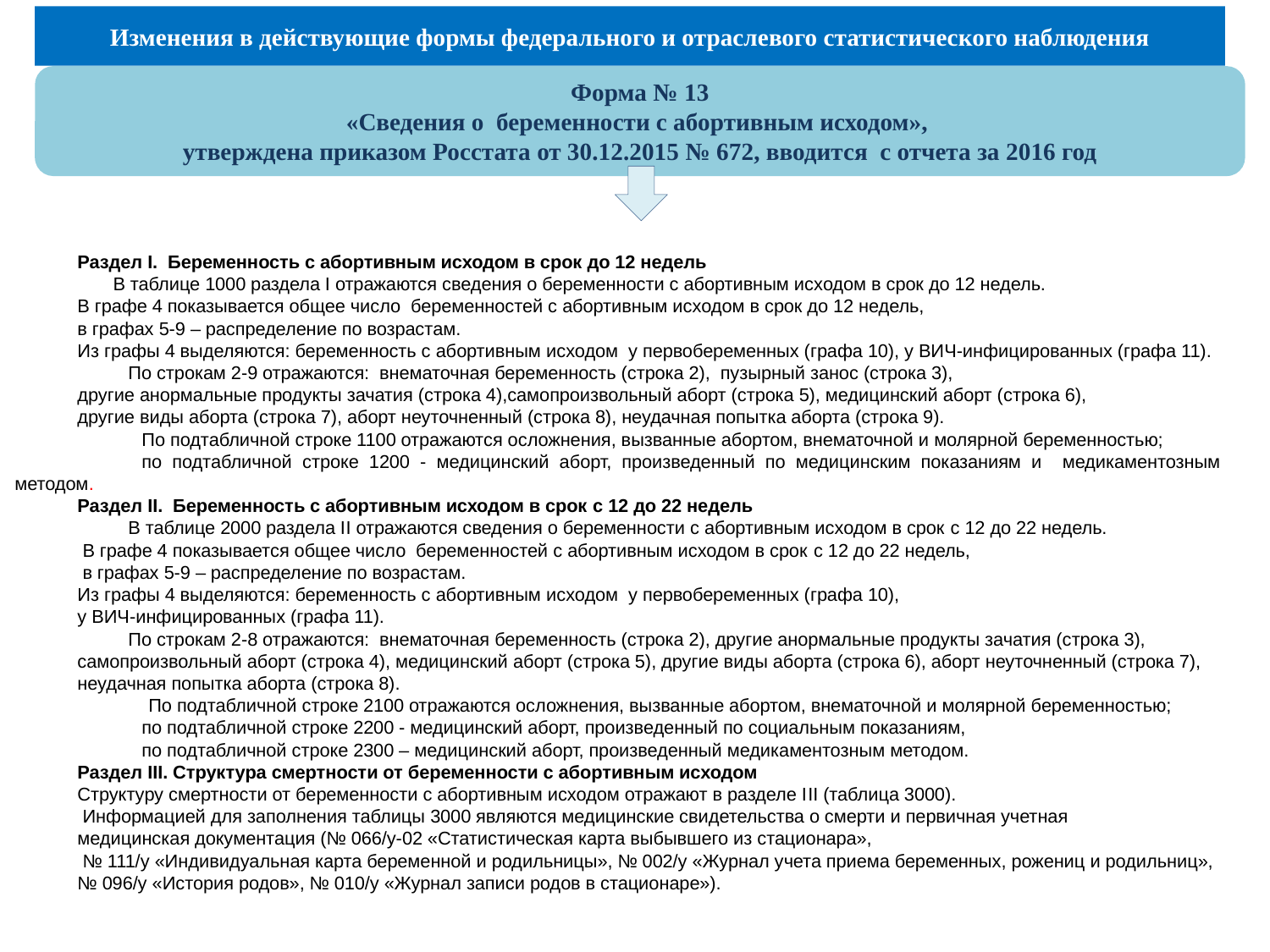

Изменения в действующие формы федерального и отраслевого статистического наблюдения
Форма № 13
«Сведения о  беременности с абортивным исходом»,
утверждена приказом Росстата от 30.12.2015 № 672, вводится  с отчета за 2016 год

Раздел I.  Беременность с абортивным исходом в срок до 12 недель
       В таблице 1000 раздела I отражаются сведения о беременности с абортивным исходом в срок до 12 недель.
В графе 4 показывается общее число  беременностей с абортивным исходом в срок до 12 недель,
в графах 5-9 – распределение по возрастам.
Из графы 4 выделяются: беременность с абортивным исходом  у первобеременных (графа 10), у ВИЧ-инфицированных (графа 11).
          По строкам 2-9 отражаются:  внематочная беременность (строка 2),  пузырный занос (строка 3),
другие анормальные продукты зачатия (строка 4),самопроизвольный аборт (строка 5), медицинский аборт (строка 6),
другие виды аборта (строка 7), аборт неуточненный (строка 8), неудачная попытка аборта (строка 9).
	По подтабличной строке 1100 отражаются осложнения, вызванные абортом, внематочной и молярной беременностью;
	по подтабличной строке 1200 - медицинский аборт, произведенный по медицинским показаниям и  медикаментозным методом.
Раздел II.  Беременность с абортивным исходом в срок c 12 до 22 недель
          В таблице 2000 раздела II отражаются сведения о беременности с абортивным исходом в срок c 12 до 22 недель.
 В графе 4 показывается общее число  беременностей с абортивным исходом в срок c 12 до 22 недель,
 в графах 5-9 – распределение по возрастам.
Из графы 4 выделяются: беременность с абортивным исходом  у первобеременных (графа 10),
у ВИЧ-инфицированных (графа 11).
          По строкам 2-8 отражаются:  внематочная беременность (строка 2), другие анормальные продукты зачатия (строка 3),
самопроизвольный аборт (строка 4), медицинский аборт (строка 5), другие виды аборта (строка 6), аборт неуточненный (строка 7),
неудачная попытка аборта (строка 8).
              По подтабличной строке 2100 отражаются осложнения, вызванные абортом, внематочной и молярной беременностью;
	по подтабличной строке 2200 - медицинский аборт, произведенный по социальным показаниям,
	по подтабличной строке 2300 – медицинский аборт, произведенный медикаментозным методом.
Раздел III. Структура смертности от беременности с абортивным исходом
Структуру смертности от беременности с абортивным исходом отражают в разделе III (таблица 3000).
 Информацией для заполнения таблицы 3000 являются медицинские свидетельства о смерти и первичная учетная
медицинская документация (№ 066/у-02 «Статистическая карта выбывшего из стационара»,
 № 111/у «Индивидуальная карта беременной и родильницы», № 002/у «Журнал учета приема беременных, рожениц и родильниц»,
№ 096/у «История родов», № 010/у «Журнал записи родов в стационаре»).